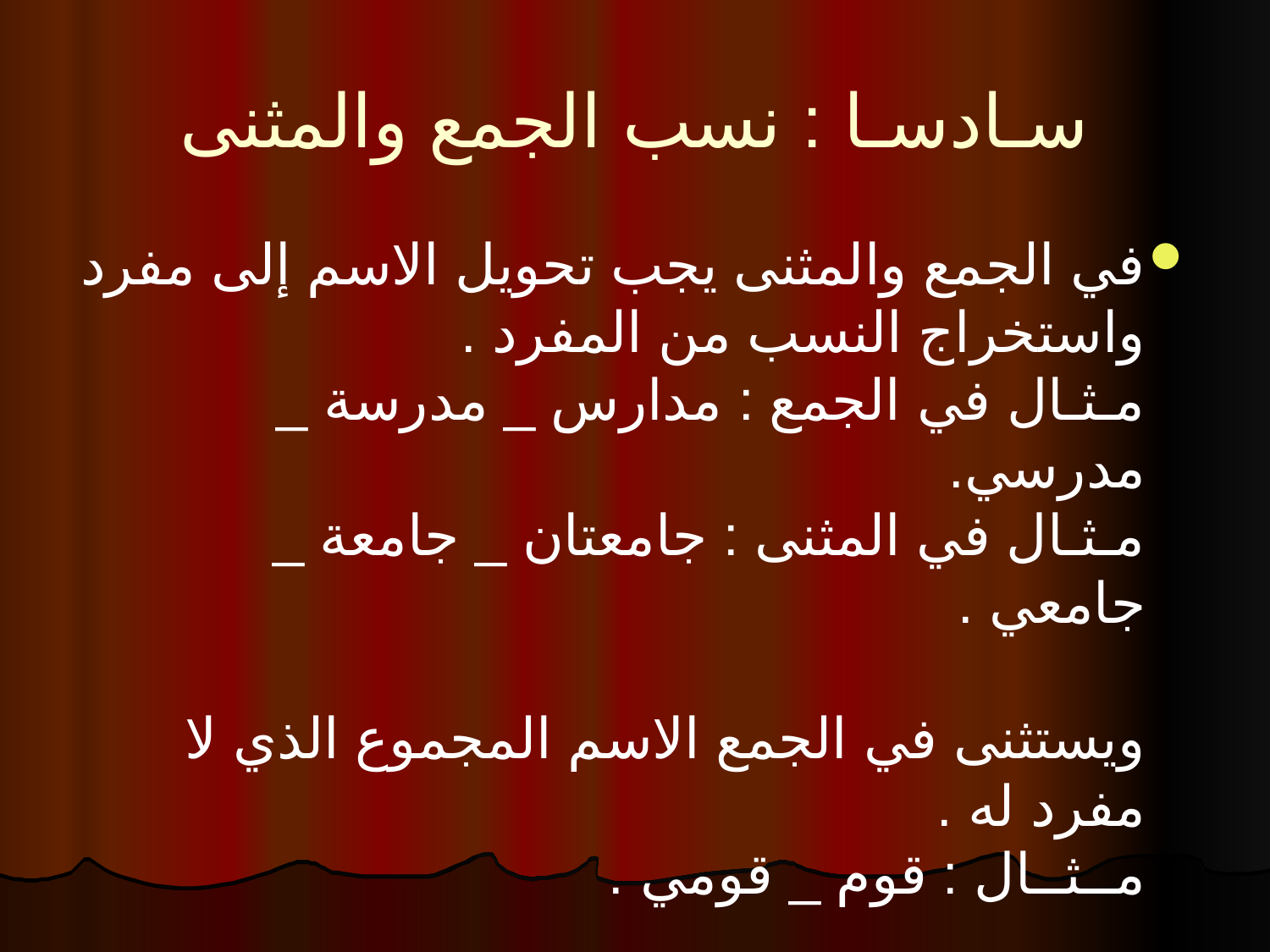

# سـادسـا : نسب الجمع والمثنى
في الجمع والمثنى يجب تحويل الاسم إلى مفرد واستخراج النسب من المفرد .
مـثـال في الجمع : مدارس _ مدرسة _ مدرسي.
مـثـال في المثنى : جامعتان _ جامعة _ جامعي .
ويستثنى في الجمع الاسم المجموع الذي لا مفرد له .
مــثــال : قوم _ قومي .